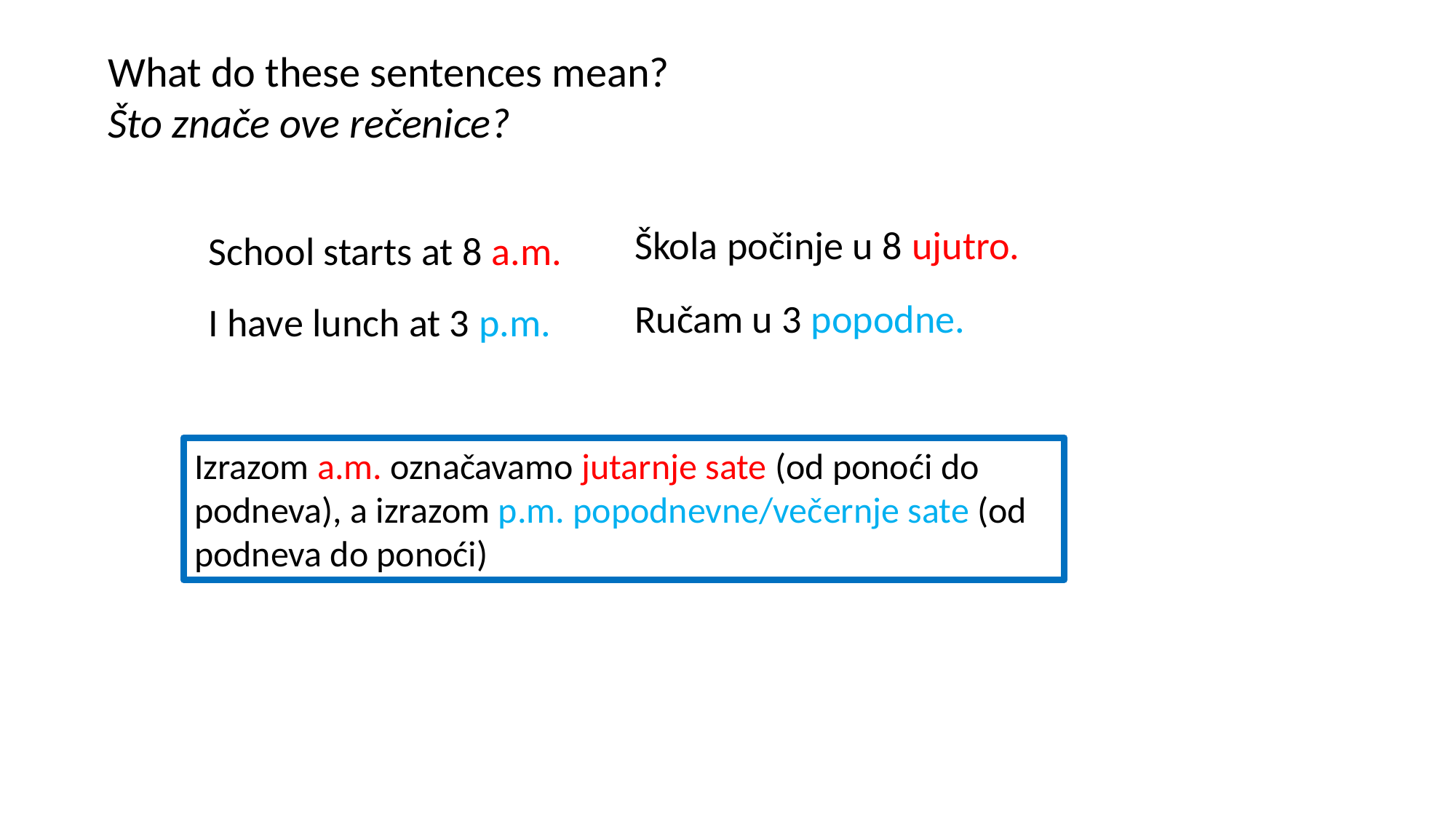

What do these sentences mean?
Što znače ove rečenice?
School starts at 8 a.m.
I have lunch at 3 p.m.
Škola počinje u 8 ujutro.
Ručam u 3 popodne.
Izrazom a.m. označavamo jutarnje sate (od ponoći do podneva), a izrazom p.m. popodnevne/večernje sate (od podneva do ponoći)